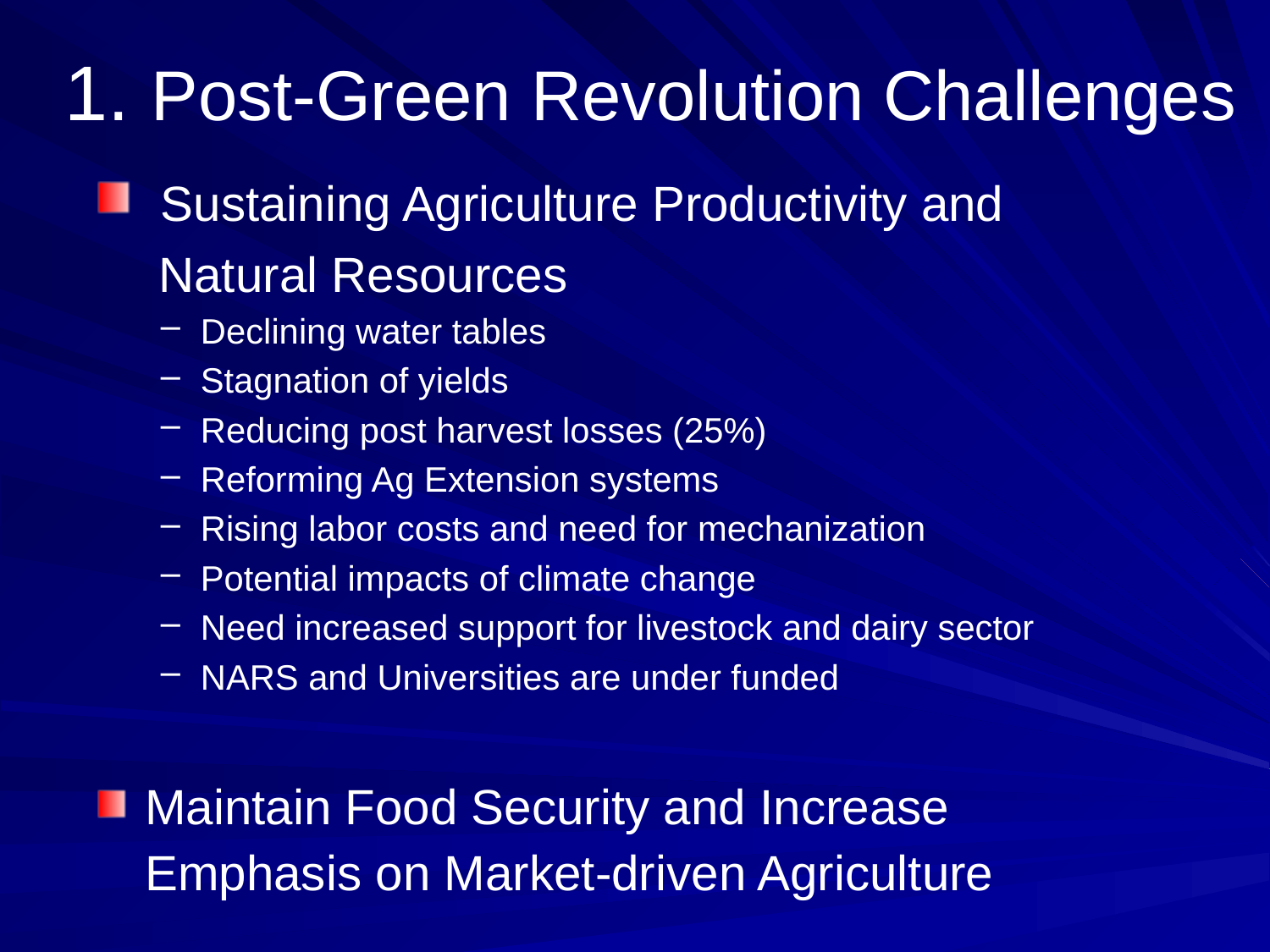

# 1. Post-Green Revolution Challenges
 Sustaining Agriculture Productivity and
	 Natural Resources
Declining water tables
Stagnation of yields
Reducing post harvest losses (25%)
Reforming Ag Extension systems
Rising labor costs and need for mechanization
Potential impacts of climate change
Need increased support for livestock and dairy sector
NARS and Universities are under funded

Maintain Food Security and Increase Emphasis on Market-driven Agriculture